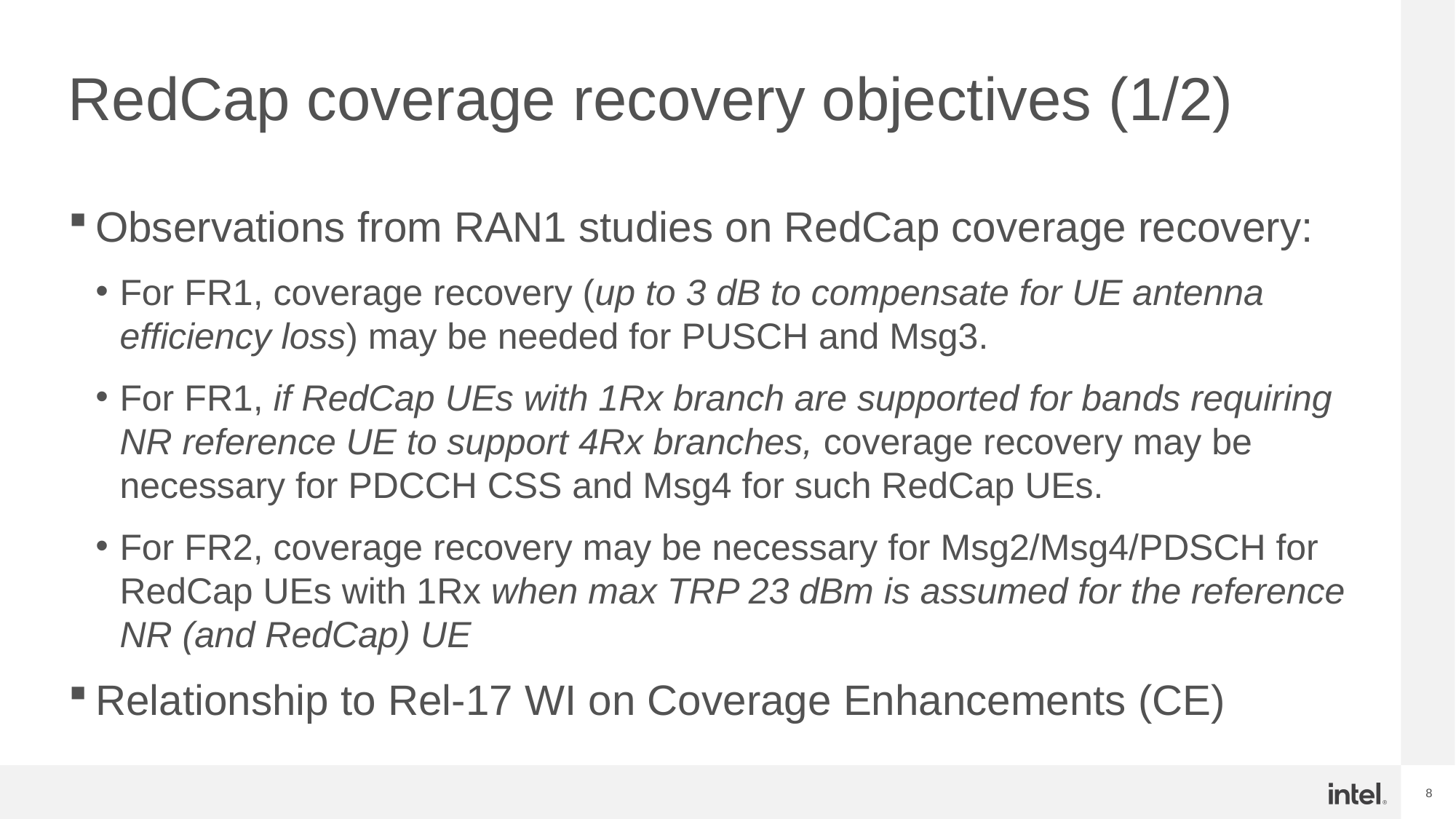

# RedCap coverage recovery objectives (1/2)
Observations from RAN1 studies on RedCap coverage recovery:
For FR1, coverage recovery (up to 3 dB to compensate for UE antenna efficiency loss) may be needed for PUSCH and Msg3.
For FR1, if RedCap UEs with 1Rx branch are supported for bands requiring NR reference UE to support 4Rx branches, coverage recovery may be necessary for PDCCH CSS and Msg4 for such RedCap UEs.
For FR2, coverage recovery may be necessary for Msg2/Msg4/PDSCH for RedCap UEs with 1Rx when max TRP 23 dBm is assumed for the reference NR (and RedCap) UE
Relationship to Rel-17 WI on Coverage Enhancements (CE)